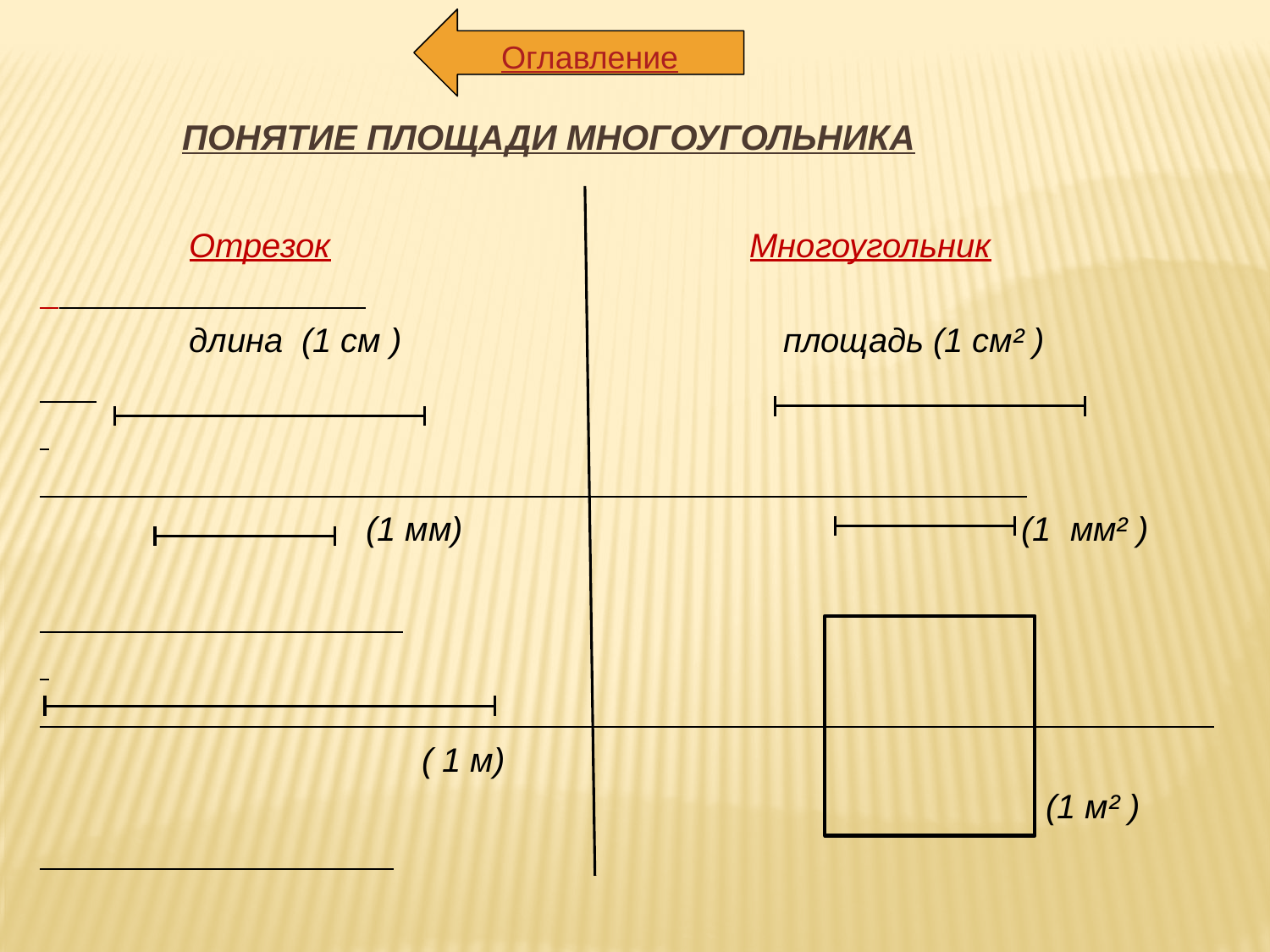

Оглавление
# ПОНЯТИЕ ПЛОЩАДИ МНОГОУГОЛЬНИКА

                Отрезок                                             Многоугольник

                длина  (1 см )                                         площадь (1 см² )

                                   (1 мм)                                                            (1  мм² )

                                         ( 1 м)
                                                                                                            (1 м² )